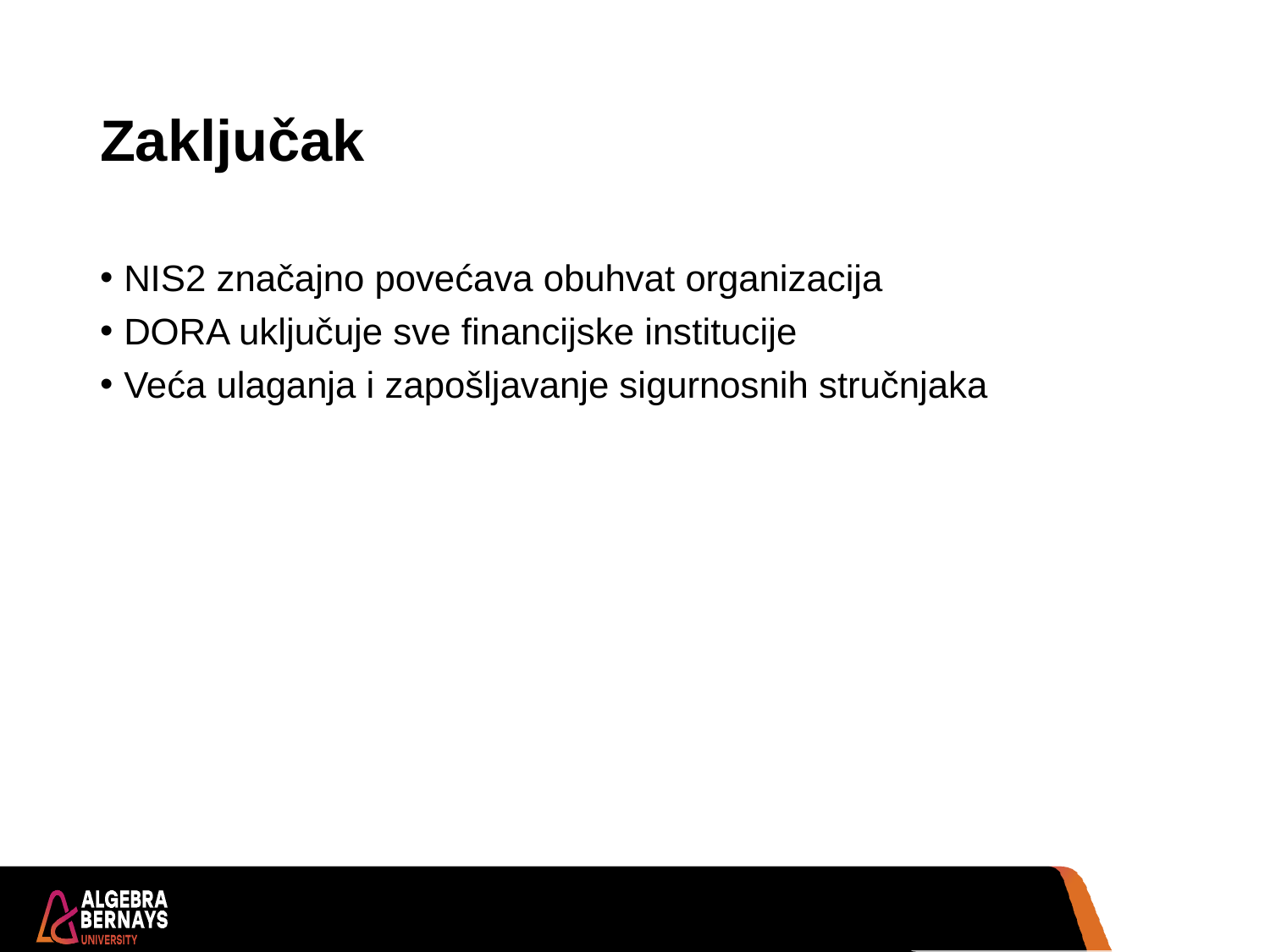

# Zaključak
NIS2 značajno povećava obuhvat organizacija
DORA uključuje sve financijske institucije
Veća ulaganja i zapošljavanje sigurnosnih stručnjaka